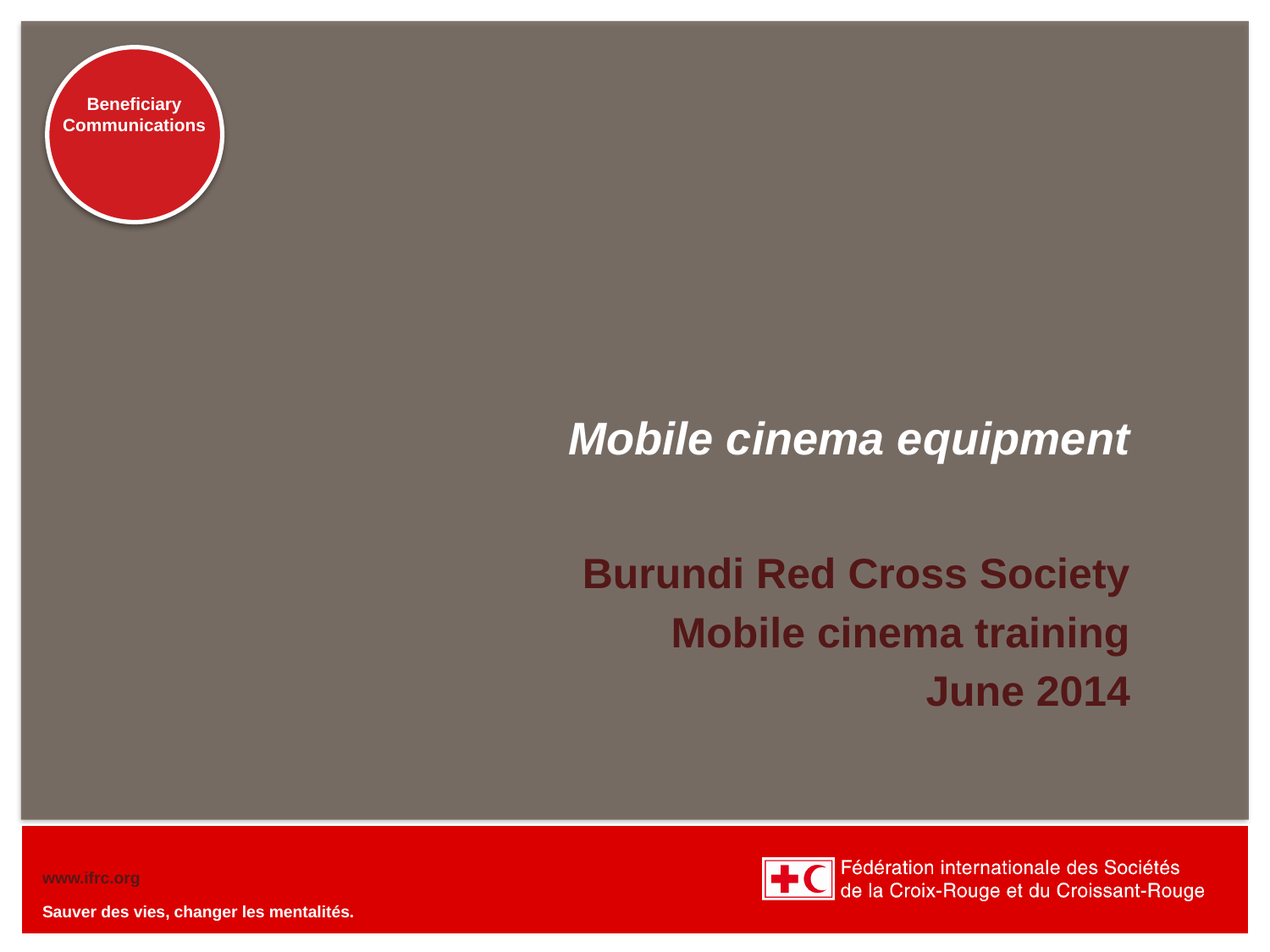

# Mobile cinema equipment
Burundi Red Cross Society
Mobile cinema training
June 2014